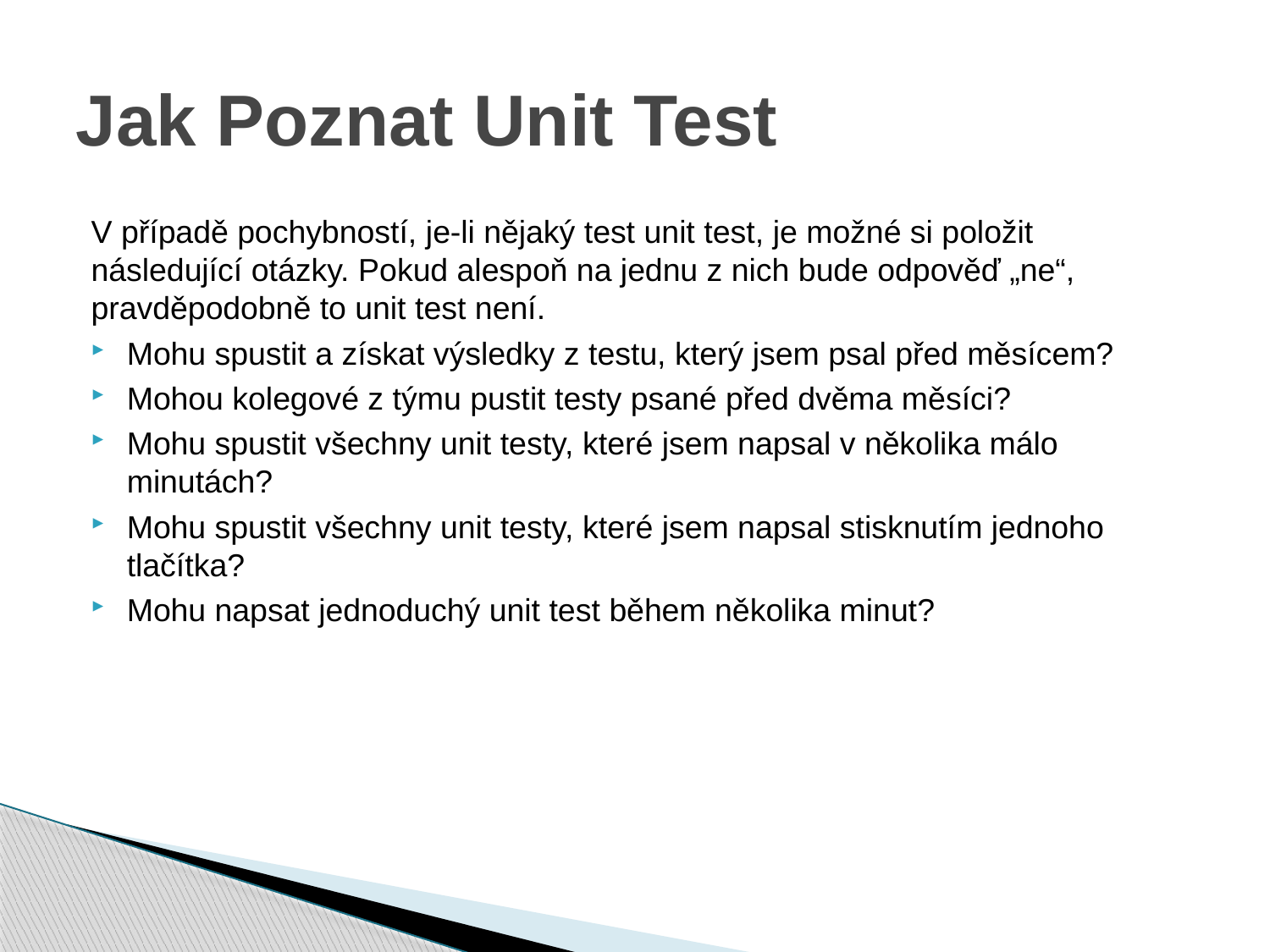

# Jak Poznat Unit Test
V případě pochybností, je-li nějaký test unit test, je možné si položit následující otázky. Pokud alespoň na jednu z nich bude odpověď „ne“, pravděpodobně to unit test není.
Mohu spustit a získat výsledky z testu, který jsem psal před měsícem?
Mohou kolegové z týmu pustit testy psané před dvěma měsíci?
Mohu spustit všechny unit testy, které jsem napsal v několika málo minutách?
Mohu spustit všechny unit testy, které jsem napsal stisknutím jednoho tlačítka?
Mohu napsat jednoduchý unit test během několika minut?